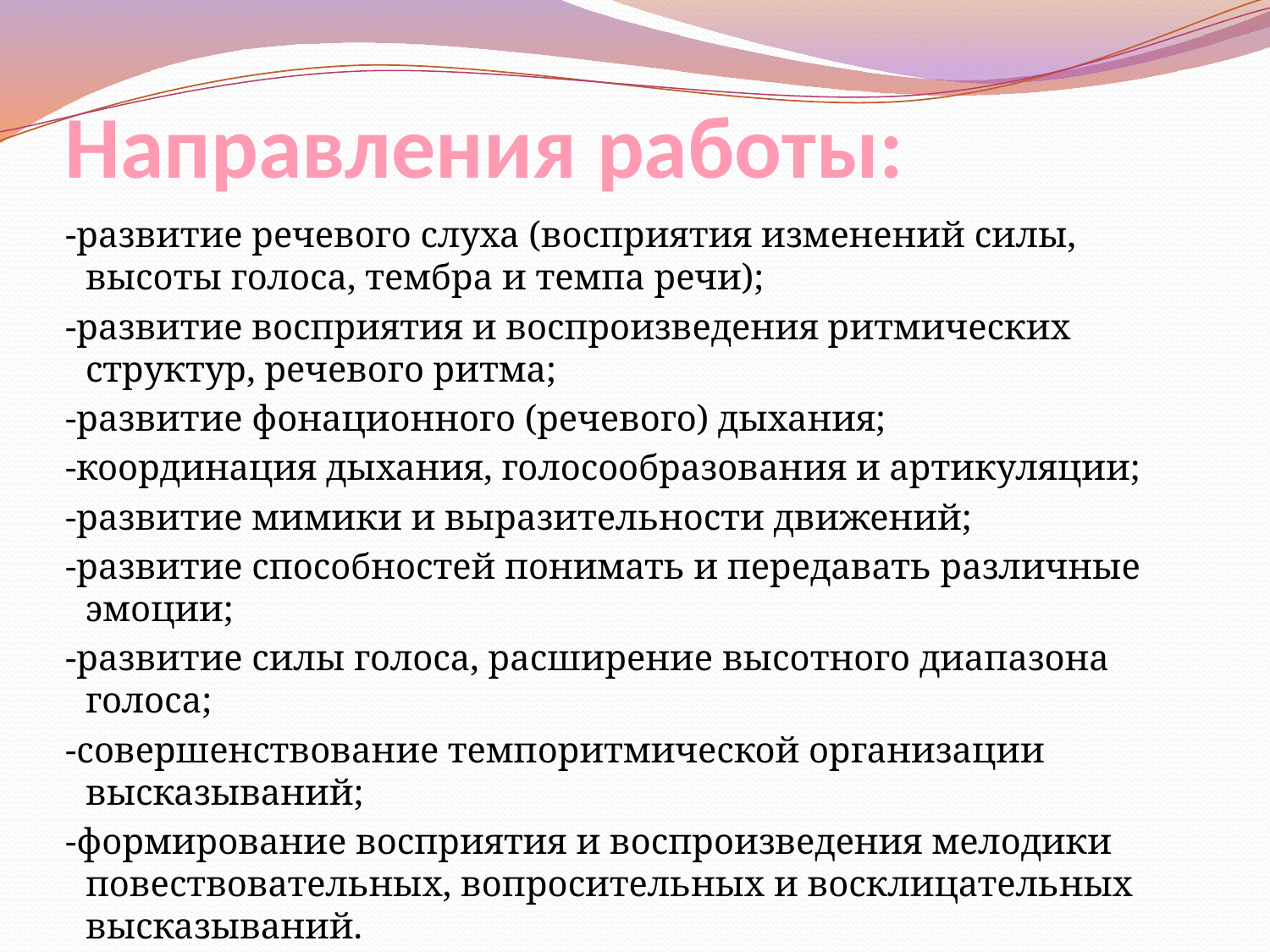

# Направления работы:
  -развитие речевого слуха (восприятия изменений силы, высоты голоса, тембра и темпа речи);
  -развитие восприятия и воспроизведения ритмических структур, речевого ритма;
  -развитие фонационного (речевого) дыхания;
  -координация дыхания, голосообразования и артикуляции;
  -развитие мимики и выразительности движений;
  -развитие способностей понимать и передавать различные эмоции;
  -развитие силы голоса, расширение высотного диапазона голоса;
  -совершенствование темпоритмической организации высказываний;
  -формирование восприятия и воспроизведения мелодики повествовательных, вопросительных и восклицательных высказываний.